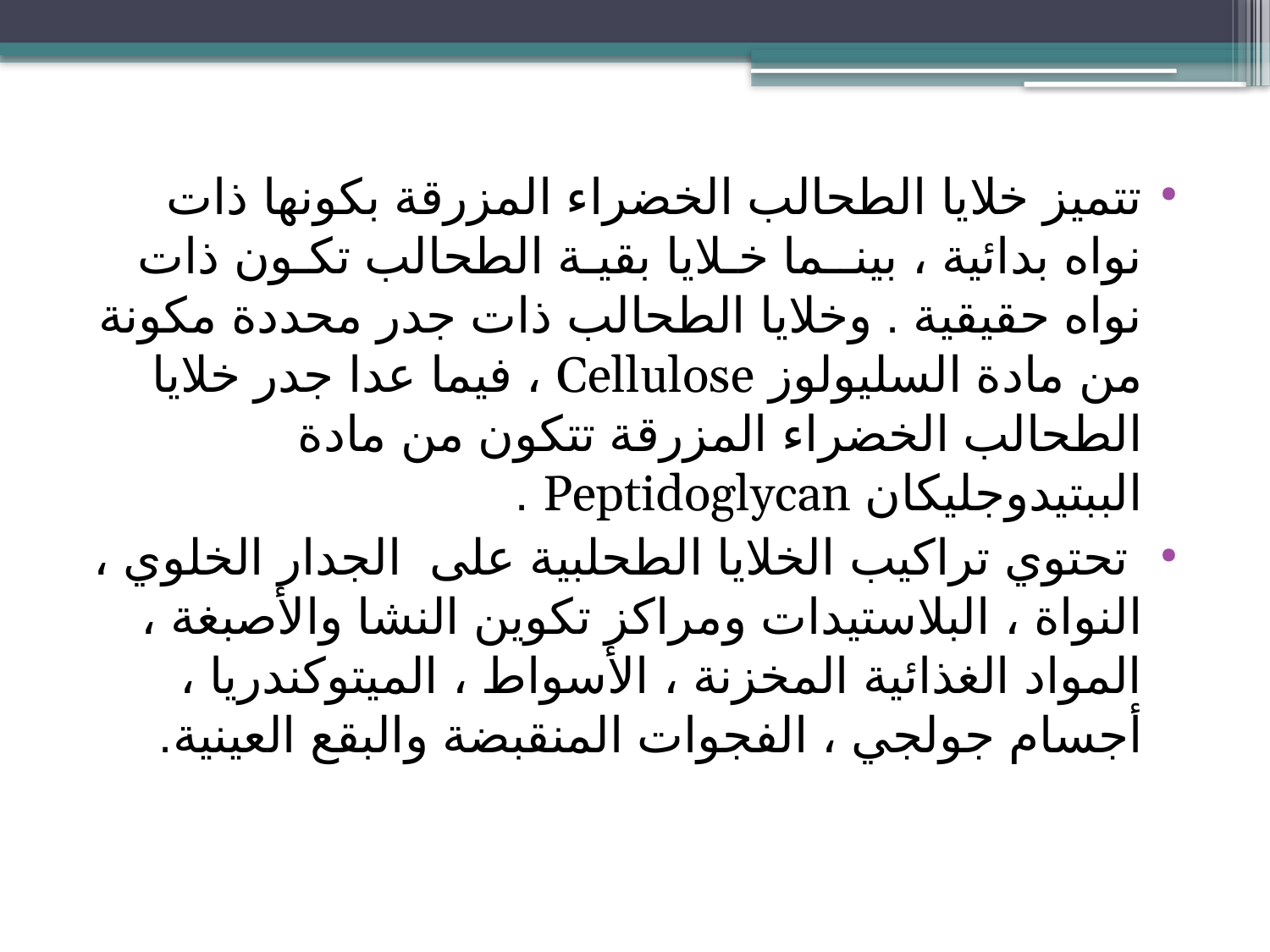

تتميز خلايا الطحالب الخضراء المزرقة بكونها ذات نواه بدائية ، بينــما خـلايا بقيـة الطحالب تكـون ذات نواه حقيقية . وخلايا الطحالب ذات جدر محددة مكونة من مادة السليولوز Cellulose ، فيما عدا جدر خلايا الطحالب الخضراء المزرقة تتكون من مادة الببتيدوجليكان Peptidoglycan .
 تحتوي تراكيب الخلايا الطحلبية على  الجدار الخلوي ، النواة ، البلاستيدات ومراكز تكوين النشا والأصبغة ، المواد الغذائية المخزنة ، الأسواط ، الميتوكندريا ، أجسام جولجي ، الفجوات المنقبضة والبقع العينية.